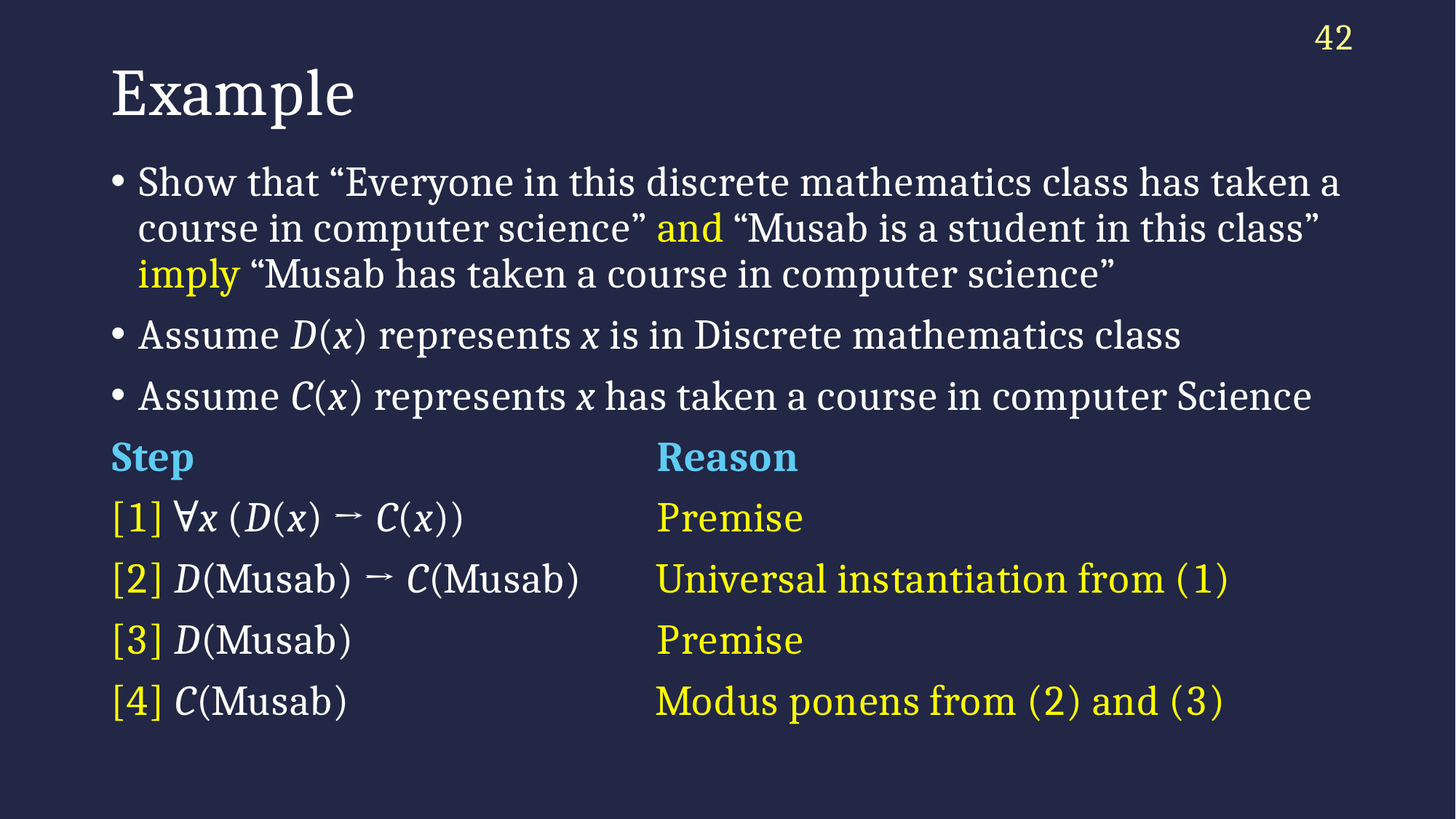

42
# Example
Show that “Everyone in this discrete mathematics class has taken a course in computer science” and “Musab is a student in this class” imply “Musab has taken a course in computer science”
Assume D(x) represents x is in Discrete mathematics class
Assume C(x) represents x has taken a course in computer Science
Step 					Reason
[1] ∀x (D(x) → C(x)) 		Premise
[2] D(Musab) → C(Musab)	Universal instantiation from (1)
[3] D(Musab) 			Premise
[4] C(Musab) 			Modus ponens from (2) and (3)